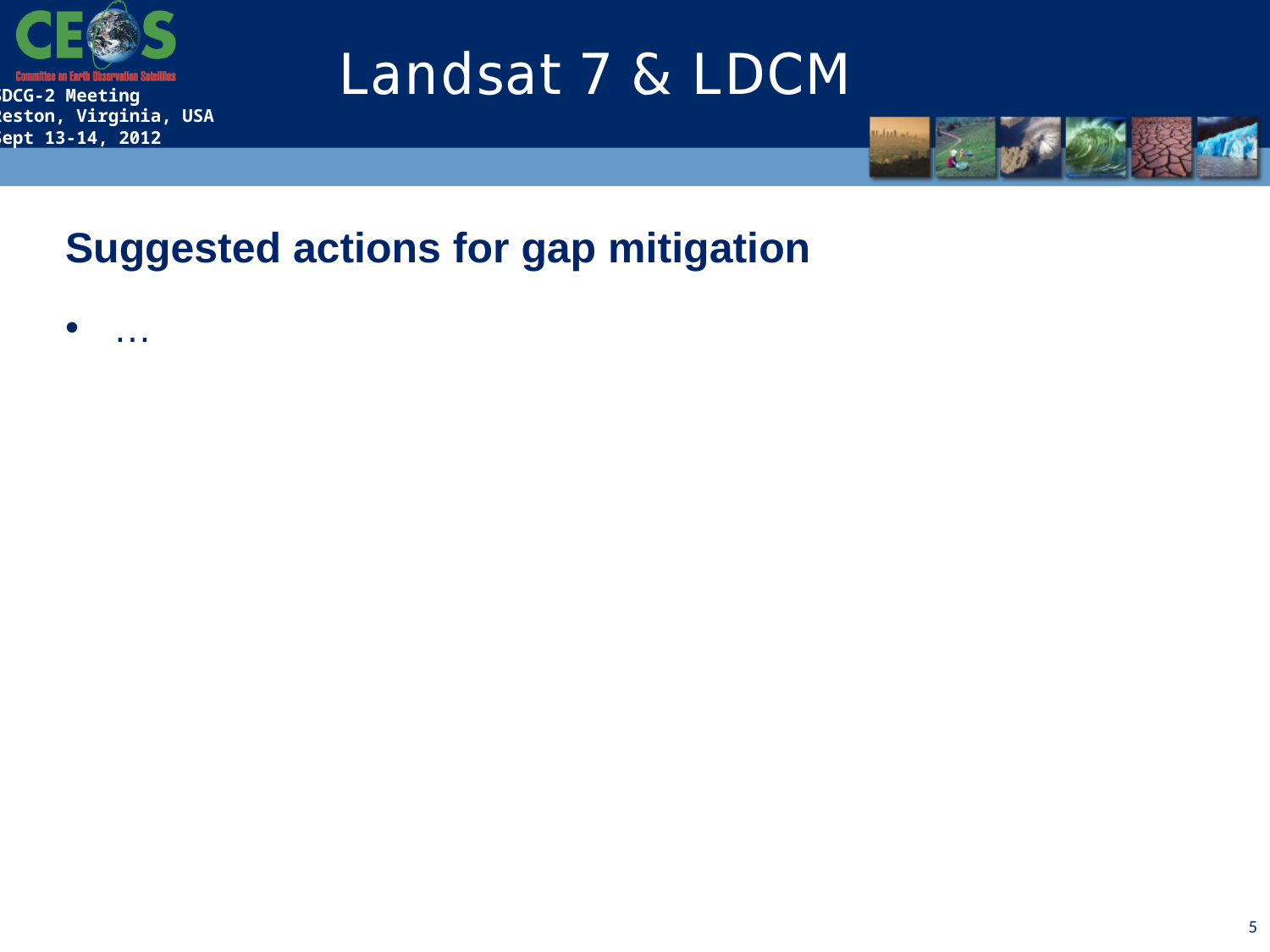

Landsat 7 & LDCM
Suggested actions for gap mitigation

…
5